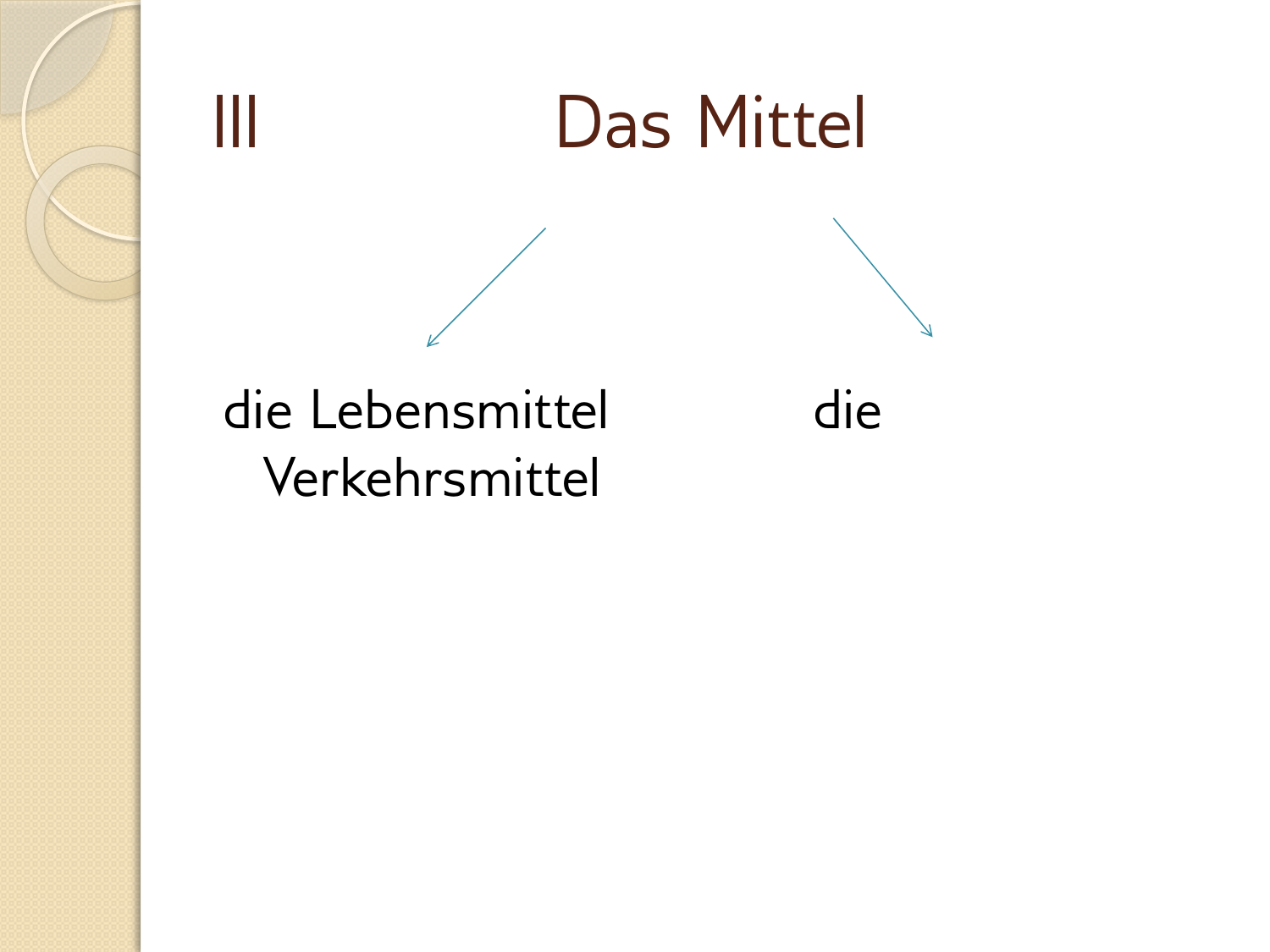

# III             Das Mittel

die Lebensmittel            die Verkehrsmittel